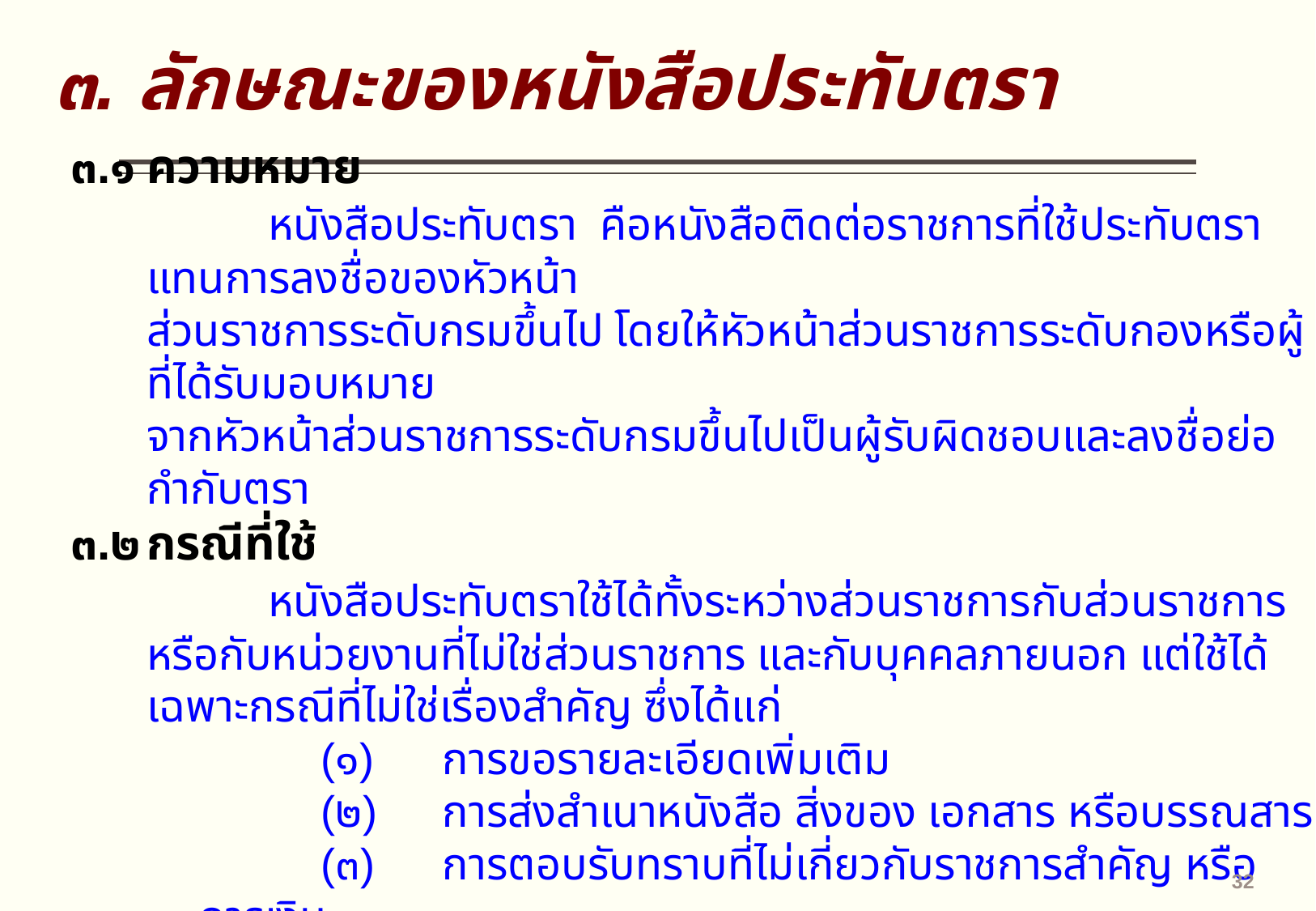

๓. ลักษณะของหนังสือประทับตรา
๓.๑	ความหมาย
		หนังสือประทับตรา  คือหนังสือติดต่อราชการที่ใช้ประทับตราแทนการลงชื่อของหัวหน้า
ส่วนราชการระดับกรมขึ้นไป โดยให้หัวหน้าส่วนราชการระดับกองหรือผู้ที่ได้รับมอบหมาย
จากหัวหน้าส่วนราชการระดับกรมขึ้นไปเป็นผู้รับผิดชอบและลงชื่อย่อกำกับตรา
๓.๒	กรณีที่ใช้
 		หนังสือประทับตราใช้ได้ทั้งระหว่างส่วนราชการกับส่วนราชการ หรือกับหน่วยงานที่ไม่ใช่ส่วนราชการ และกับบุคคลภายนอก แต่ใช้ได้เฉพาะกรณีที่ไม่ใช่เรื่องสำคัญ ซึ่งได้แก่
		(๑)	การขอรายละเอียดเพิ่มเติม
		(๒)	การส่งสำเนาหนังสือ สิ่งของ เอกสาร หรือบรรณสาร
		(๓)	การตอบรับทราบที่ไม่เกี่ยวกับราชการสำคัญ หรือการเงิน
		(๔)	การแจ้งผลงานที่ได้ดำเนินการไปแล้วให้ส่วนราชการที่เกี่ยวข้องทราบ
		(๕)	การเตือนเรื่องค้าง
		(๖)	เรื่องซึ่งหัวหน้าส่วนราชการระดับกรมขึ้นไป กำหนดโดยทำเป็นคำสั่งให้ใช้            	หนังสือประทับตรา
32